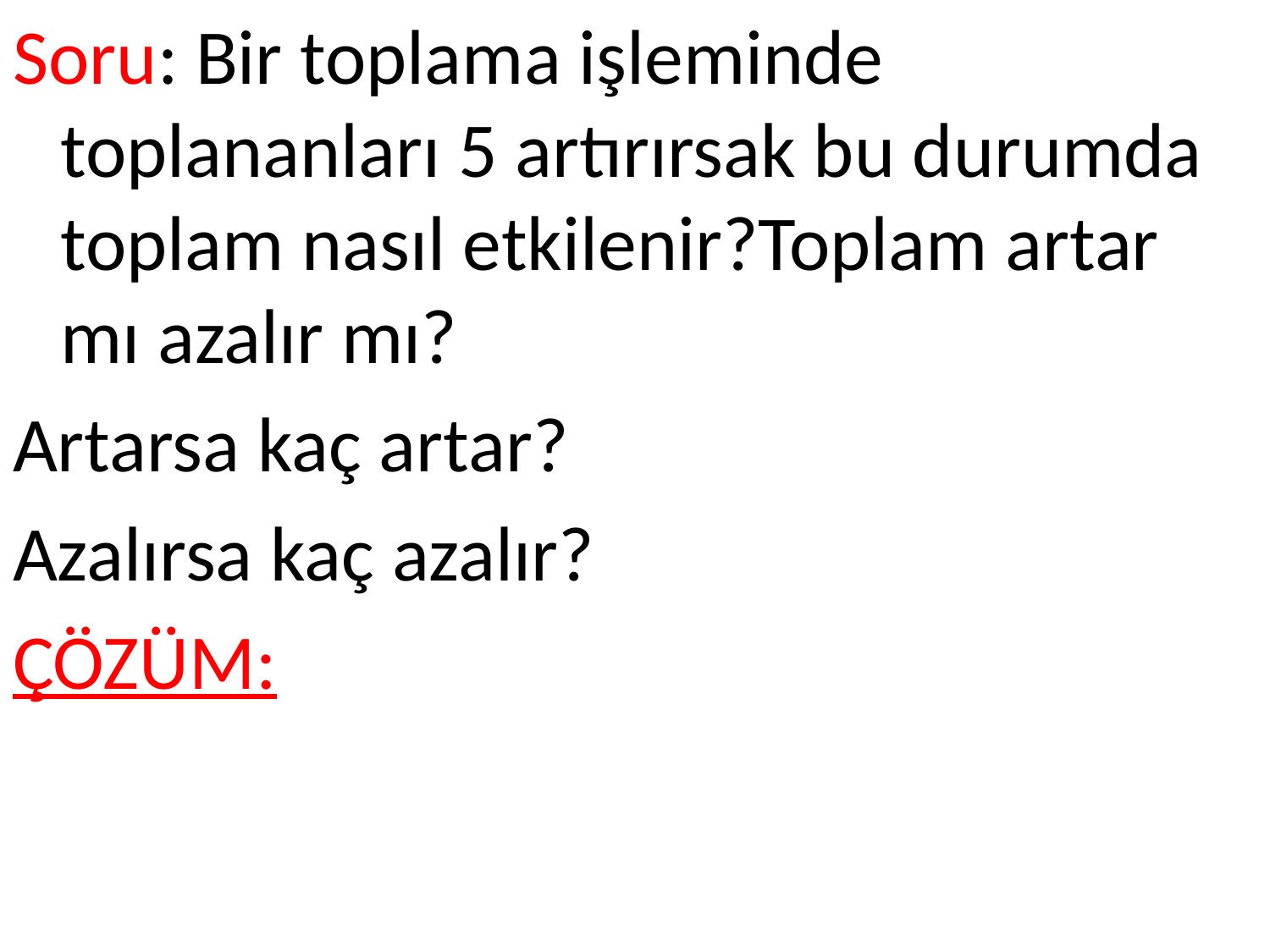

Soru: Bir toplama işleminde toplananları 5 artırırsak bu durumda toplam nasıl etkilenir?Toplam artar mı azalır mı?
Artarsa kaç artar?
Azalırsa kaç azalır?
ÇÖZÜM: